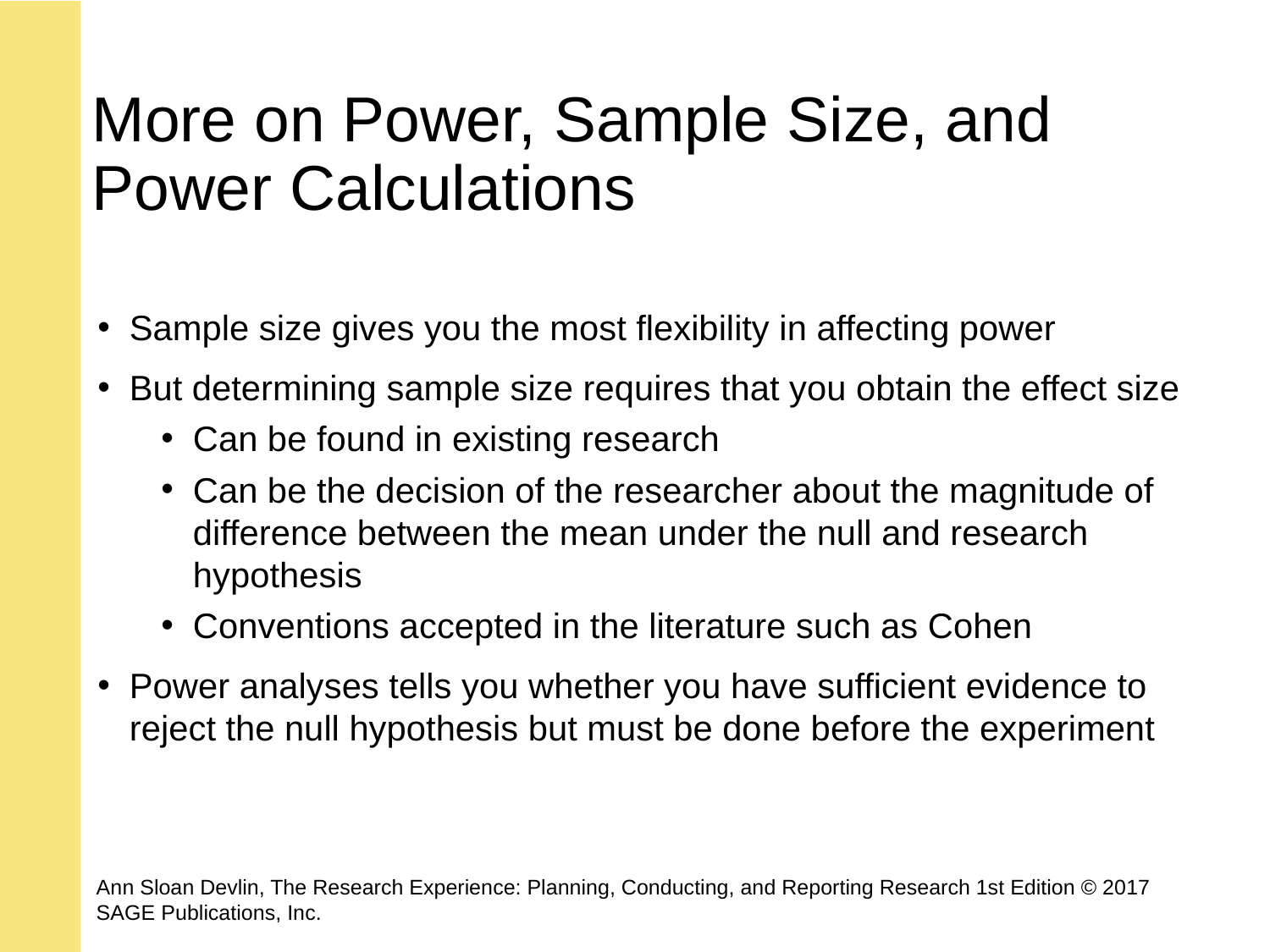

# More on Power, Sample Size, and Power Calculations
Sample size gives you the most flexibility in affecting power
But determining sample size requires that you obtain the effect size
Can be found in existing research
Can be the decision of the researcher about the magnitude of difference between the mean under the null and research hypothesis
Conventions accepted in the literature such as Cohen
Power analyses tells you whether you have sufficient evidence to reject the null hypothesis but must be done before the experiment